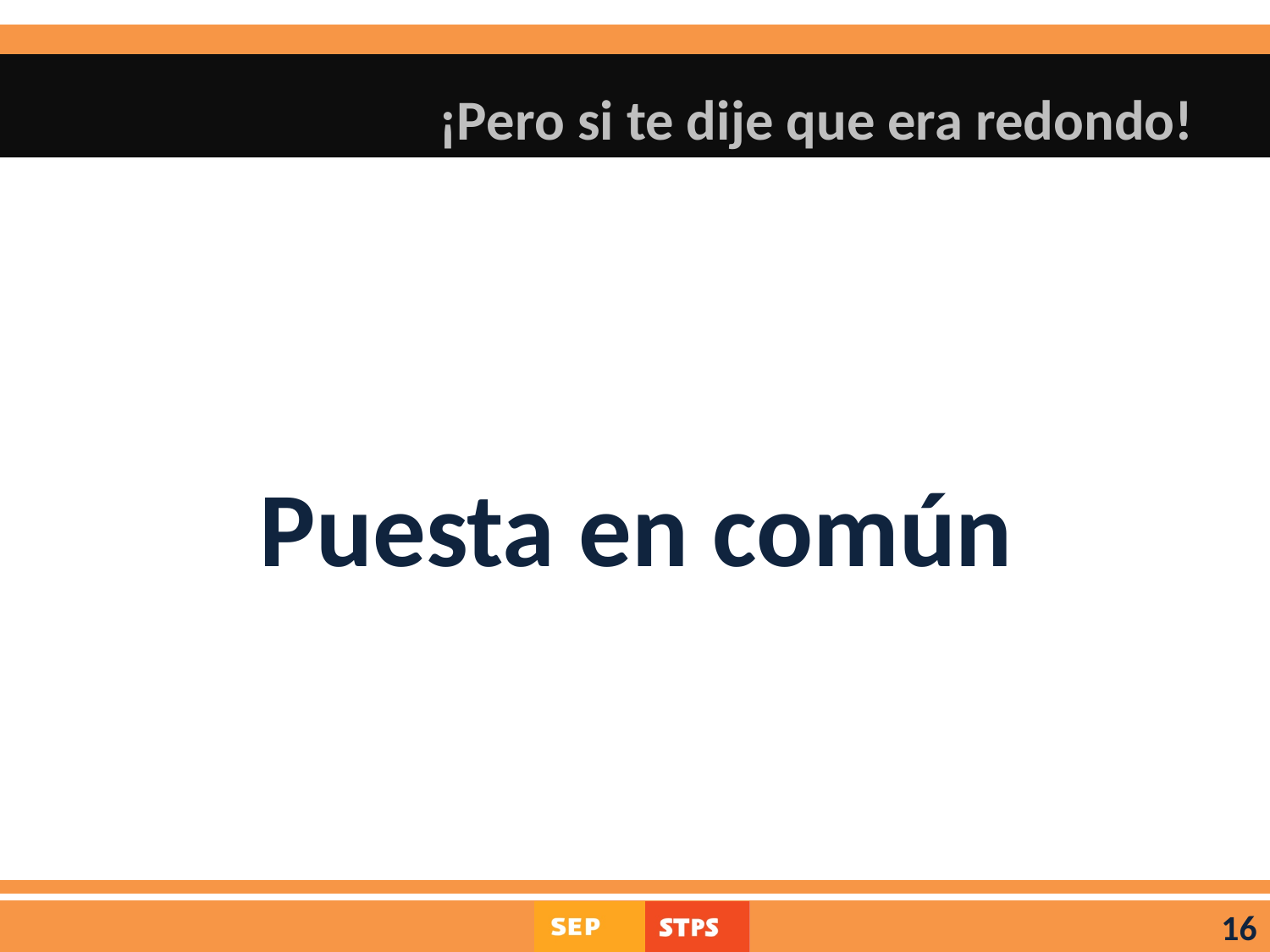

# ¡Pero si te dije que era redondo!
Puesta en común

16